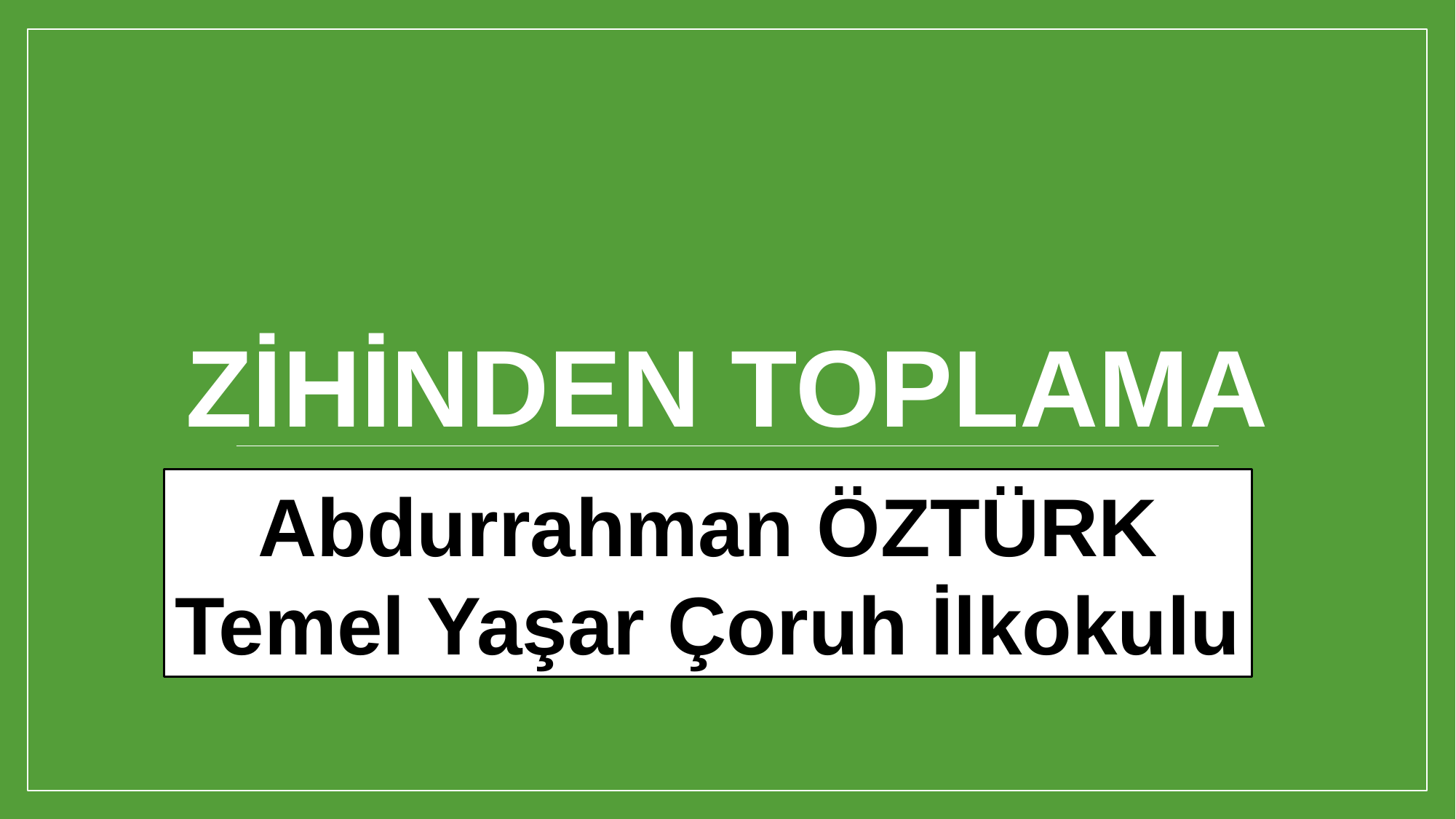

# Zihinden toplama
Abdurrahman ÖZTÜRK
Temel Yaşar Çoruh İlkokulu